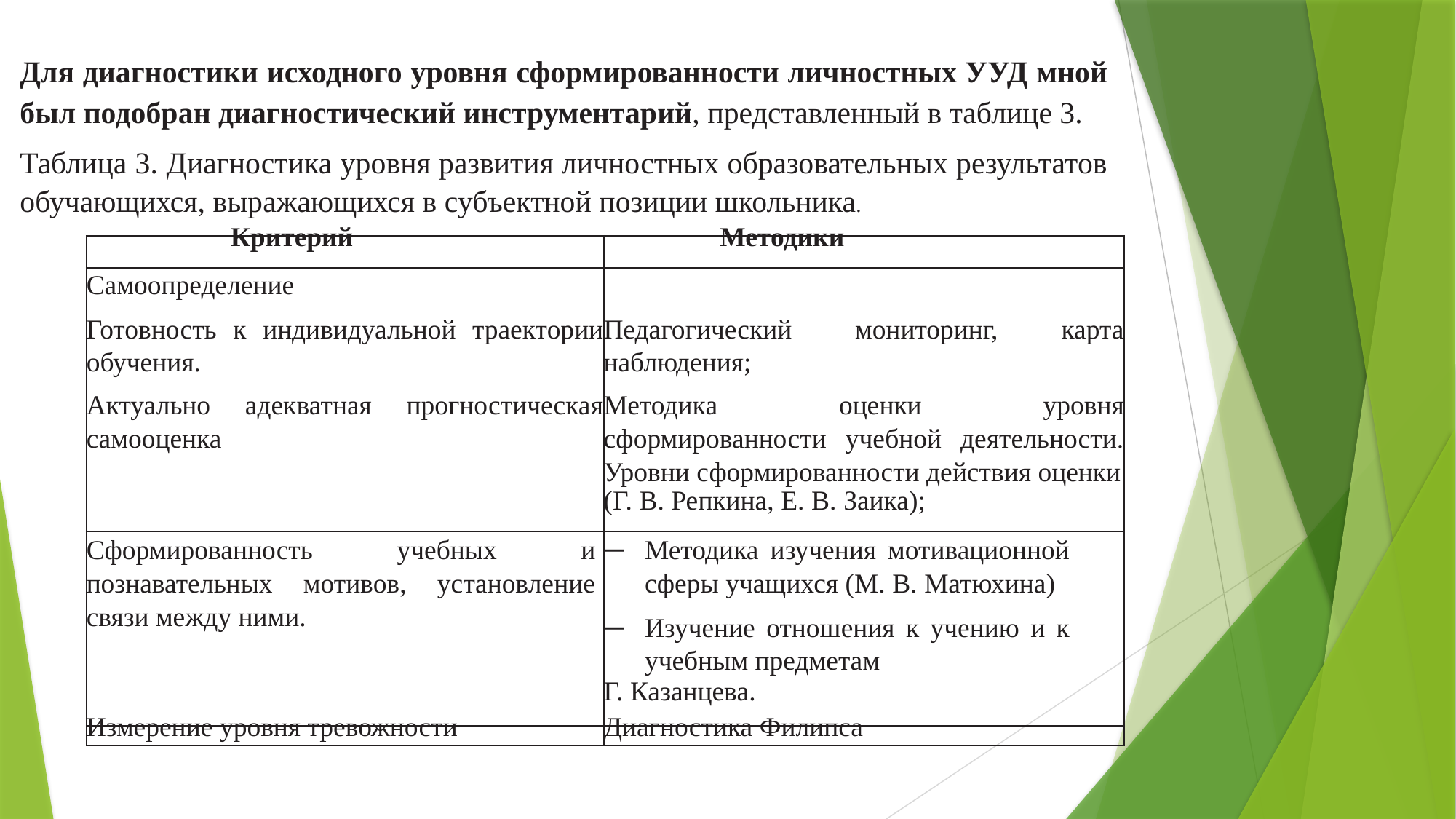

Для диагностики исходного уровня сформированности личностных УУД мной был подобран диагностический инструментарий, представленный в таблице 3.
Таблица 3. Диагностика уровня развития личностных образовательных результатов обучающихся, выражающихся в субъектной позиции школьника.
| Критерий | Методики |
| --- | --- |
| Самоопределение Готовность к индивидуальной траектории обучения. | Педагогический мониторинг, карта наблюдения; |
| Актуально адекватная прогностическая самооценка | Методика оценки уровня сформированности учебной деятельности. Уровни сформированности действия оценки (Г. В. Репкина, Е. В. Заика); |
| Сформированность учебных и познавательных мотивов, установление связи между ними. | Методика изучения мотивационной сферы учащихся (М. В. Матюхина) Изучение отношения к учению и к учебным предметам Г. Казанцева. |
| Измерение уровня тревожности | Диагностика Филипса |